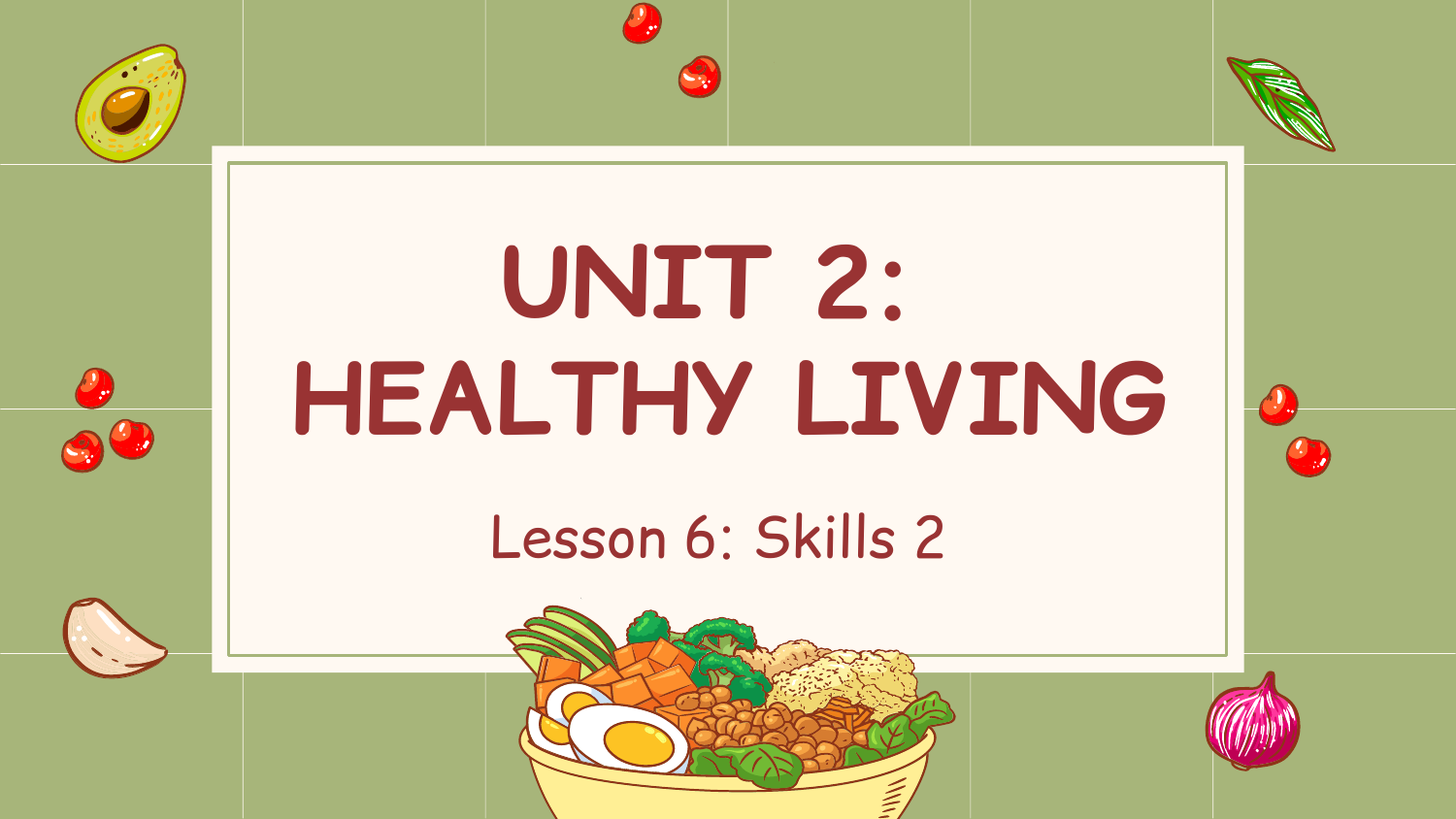

# UNIT 2: HEALTHY LIVING
Lesson 6: Skills 2